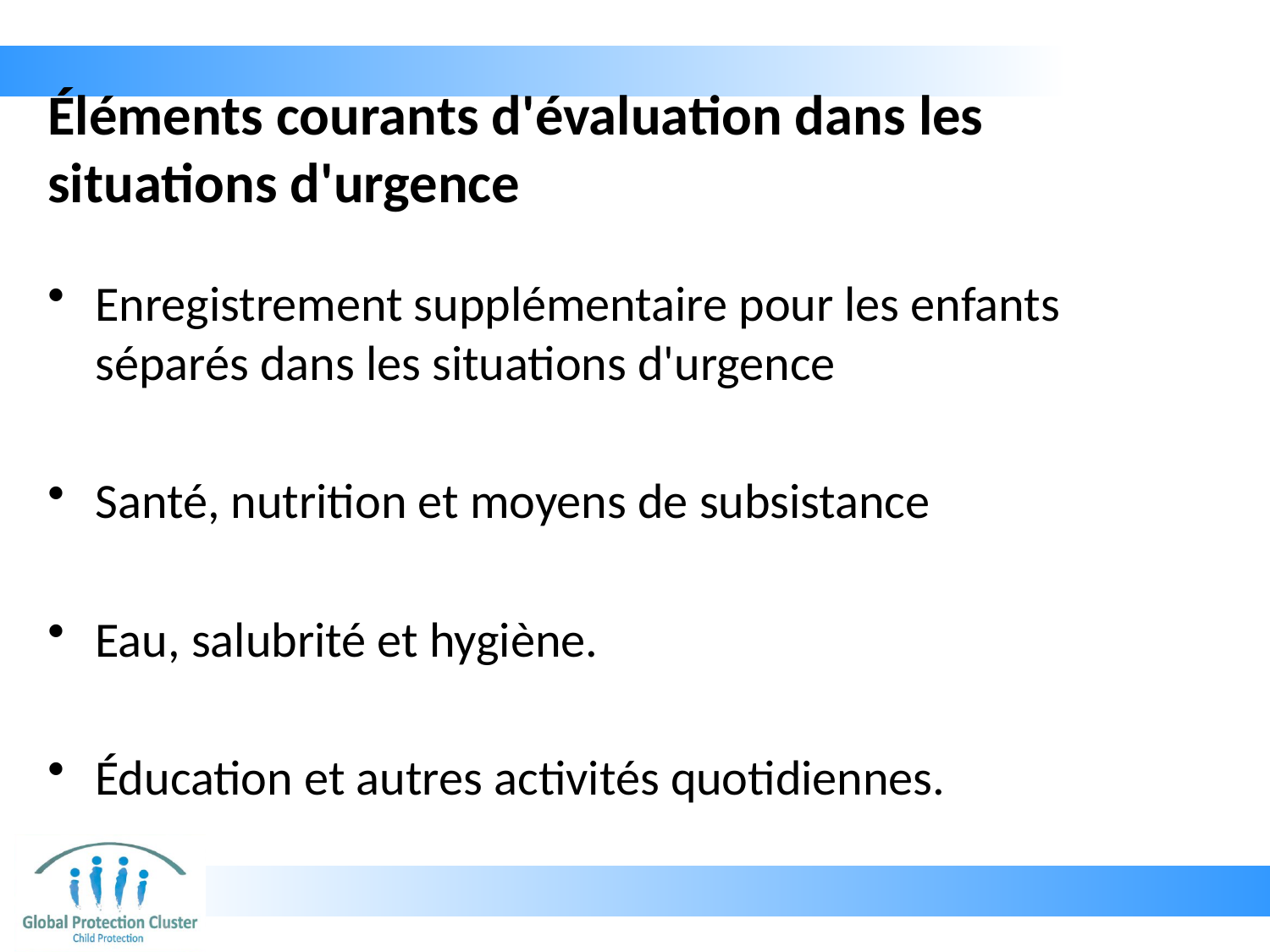

# Éléments courants d'évaluation dans les situations d'urgence

Enregistrement supplémentaire pour les enfants séparés dans les situations d'urgence

Santé, nutrition et moyens de subsistance

Eau, salubrité et hygiène.

Éducation et autres activités quotidiennes.